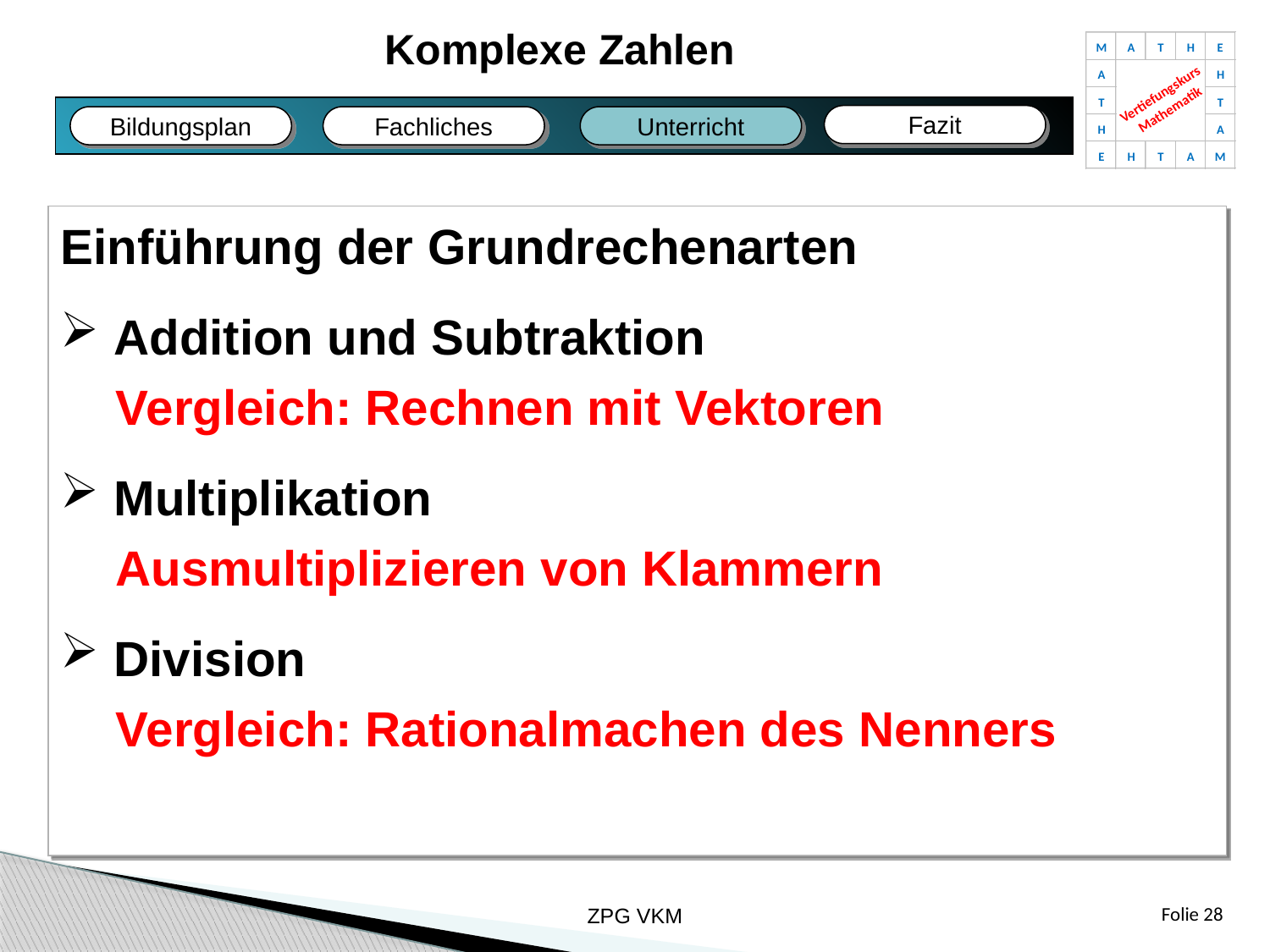

Komplexe Zahlen

M
A
T
H
E

A
H
Vertiefungskurs
Mathematik

T
T

H
A

E
H
T
A
M

Fazit
Fachliches
Bildungsplan
Unterricht
Fazit
Bildungsplan
Fachliches
Unterricht
Einführung der Grundrechenarten
 Addition und Subtraktion
    Vergleich: Rechnen mit Vektoren
 Multiplikation
    Ausmultiplizieren von Klammern
 Division
    Vergleich: Rationalmachen des Nenners

ZPG VKM
Folie 28